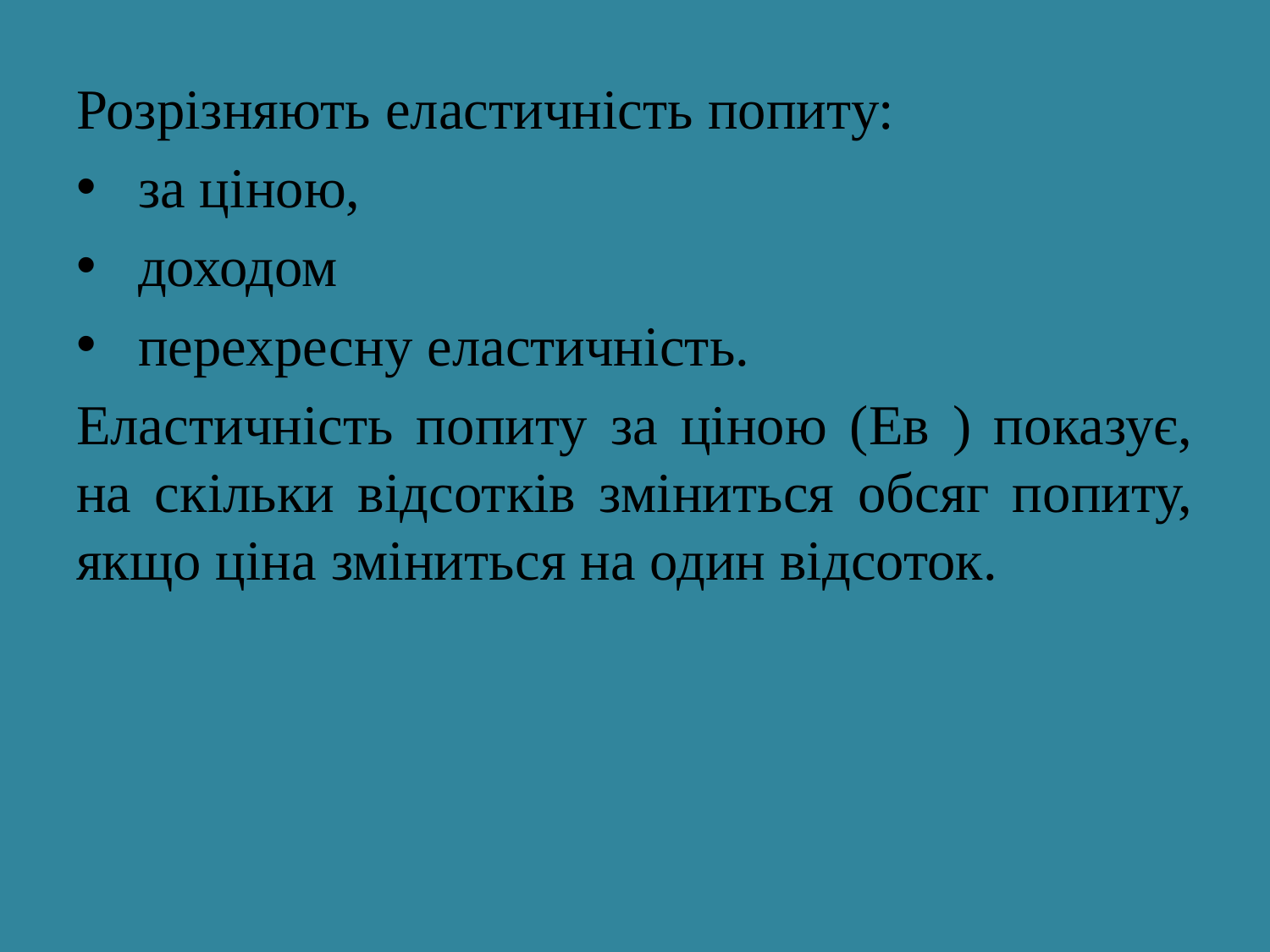

Розрізняють еластичність попиту:
 за ціною,
 доходом
 перехресну еластичність.
Еластичність попиту за ціною (Ев ) показує, на скільки відсотків зміниться обсяг попиту, якщо ціна зміниться на один відсоток.